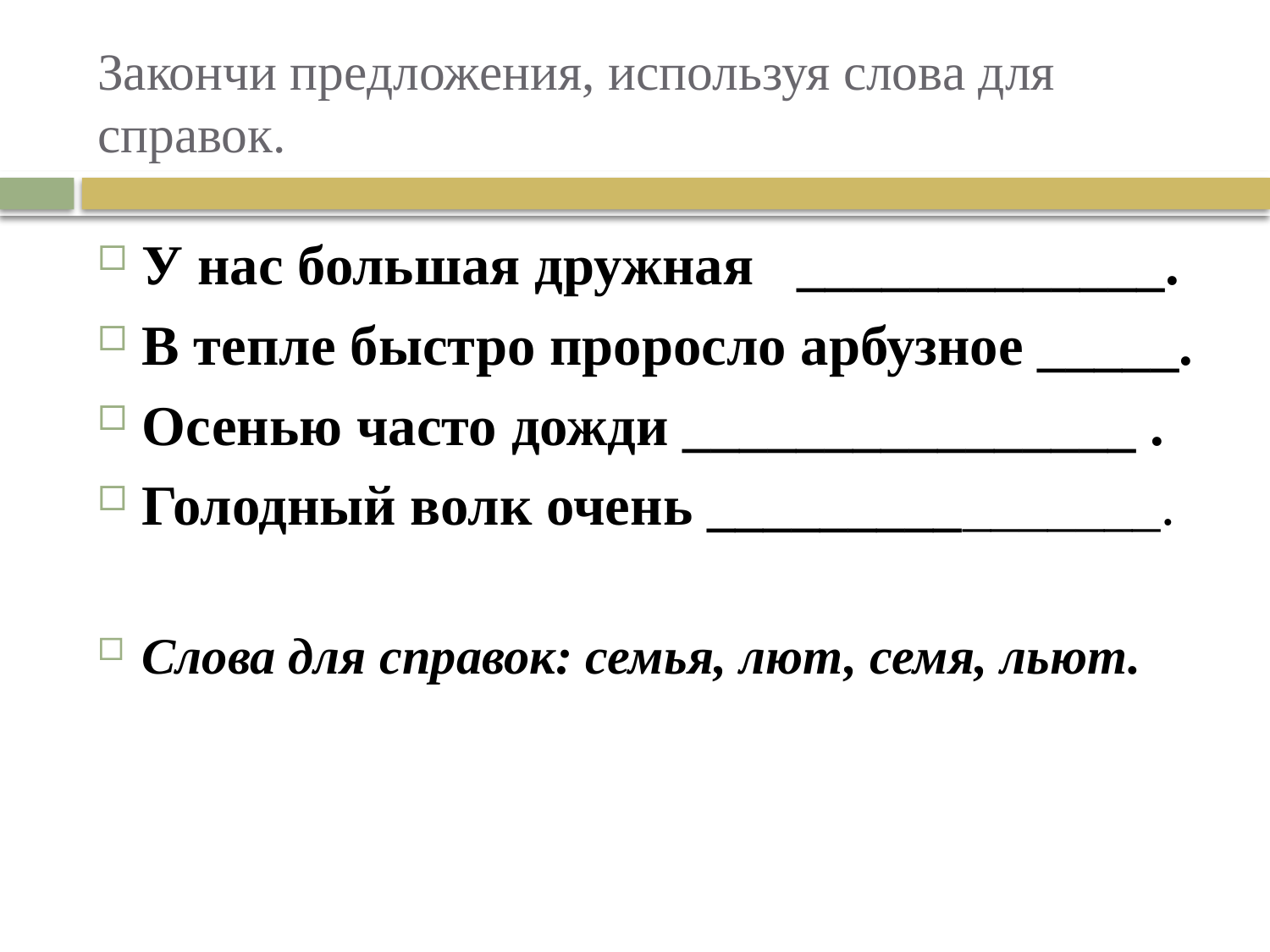

# Закончи предложения, используя слова для справок.
У нас большая дружная   _____________.
В тепле быстро проросло арбузное _____.
Осенью часто дожди ________________ .
Голодный волк очень ________________.

Слова для справок: семья, лют, семя, льют.